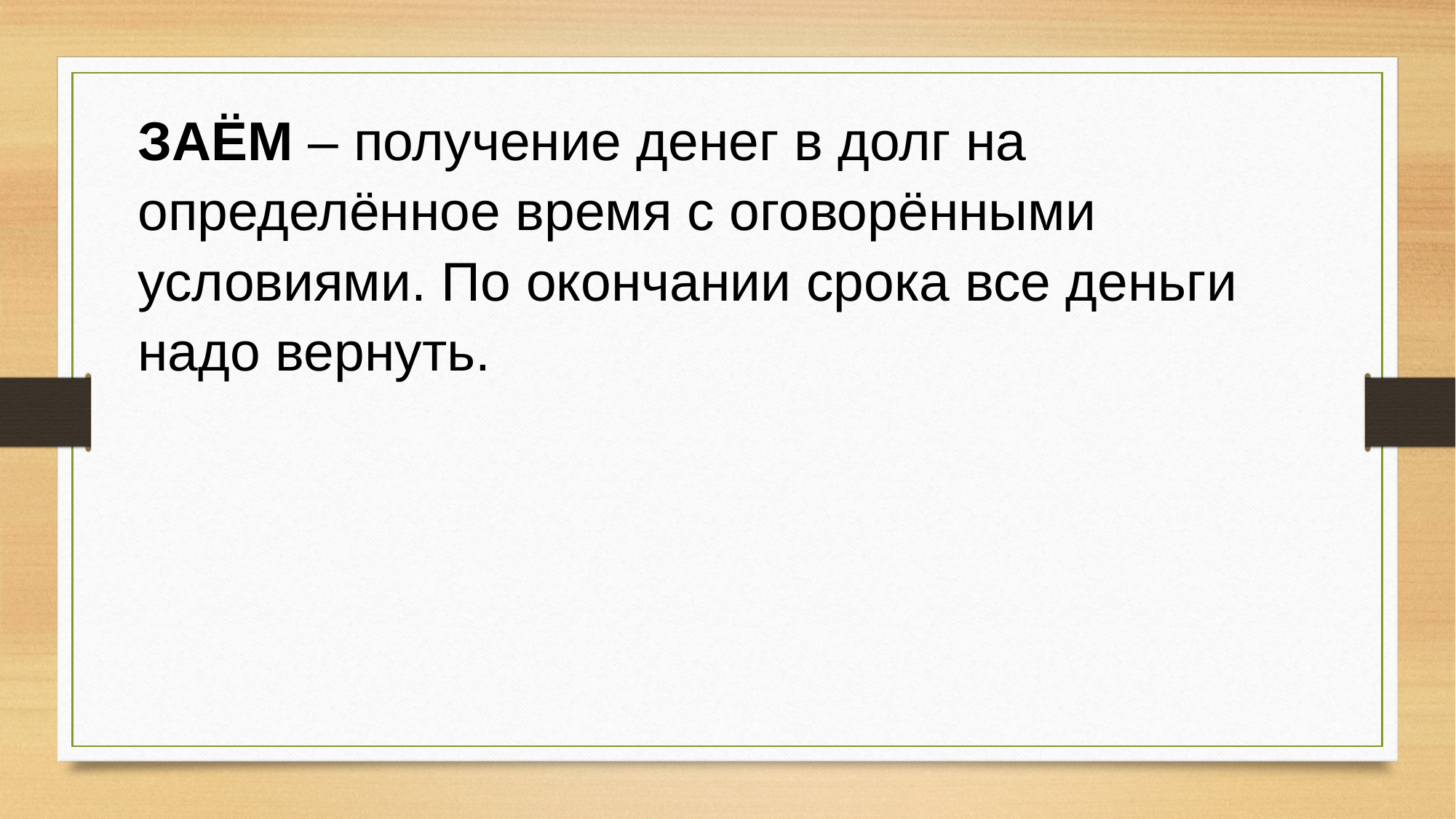

ЗАЁМ – получение денег в долг на определённое время с оговорёнными условиями. По окончании срока все деньги надо вернуть.